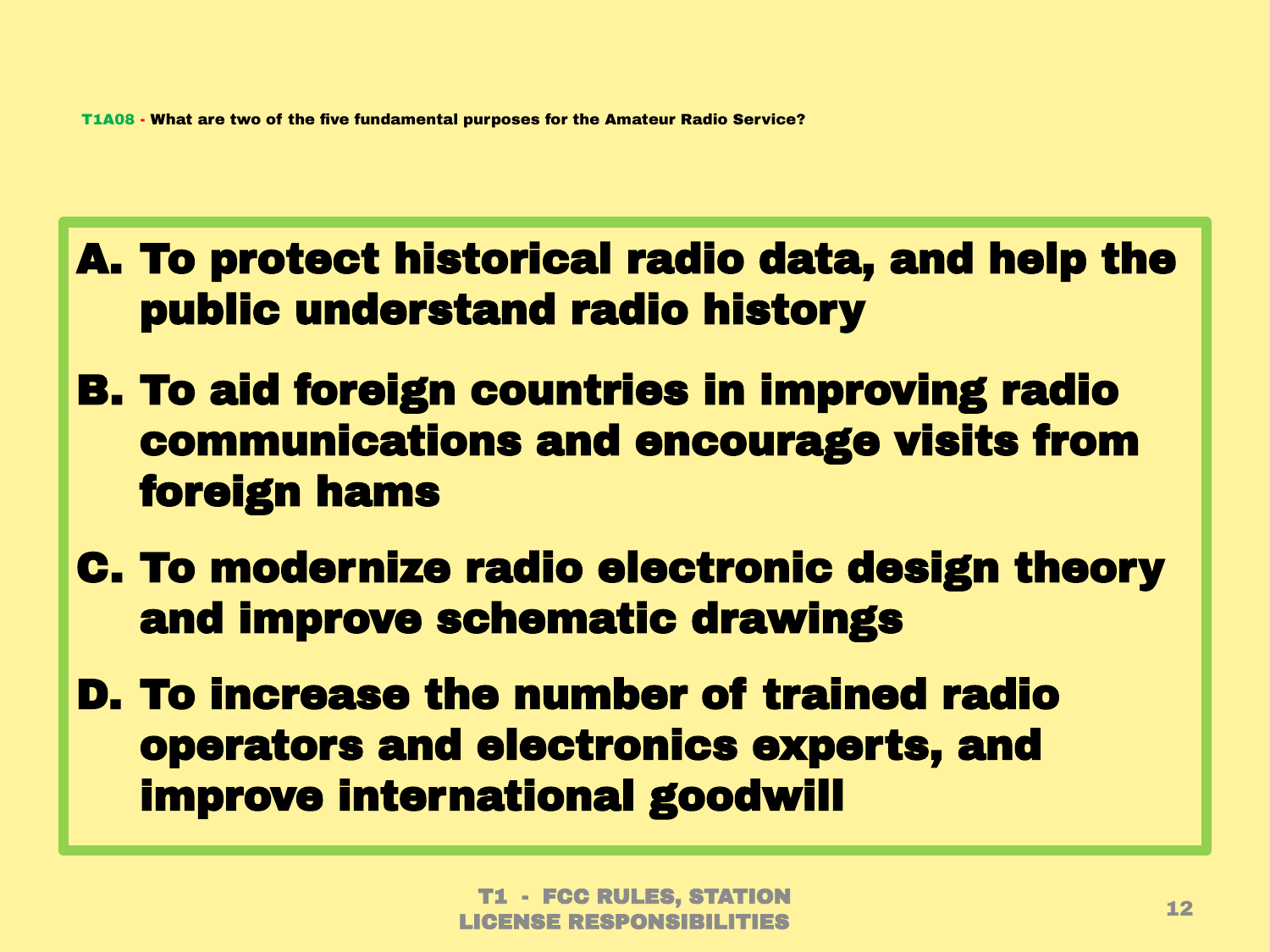

# T1A08 - What are two of the five fundamental purposes for the Amateur Radio Service?

To protect historical radio data, and help the public understand radio history

To aid foreign countries in improving radio communications and encourage visits from foreign hams

To modernize radio electronic design theory and improve schematic drawings

To increase the number of trained radio operators and electronics experts, and improve international goodwill
T1  -  FCC RULES, STATION LICENSE RESPONSIBILITIES
12